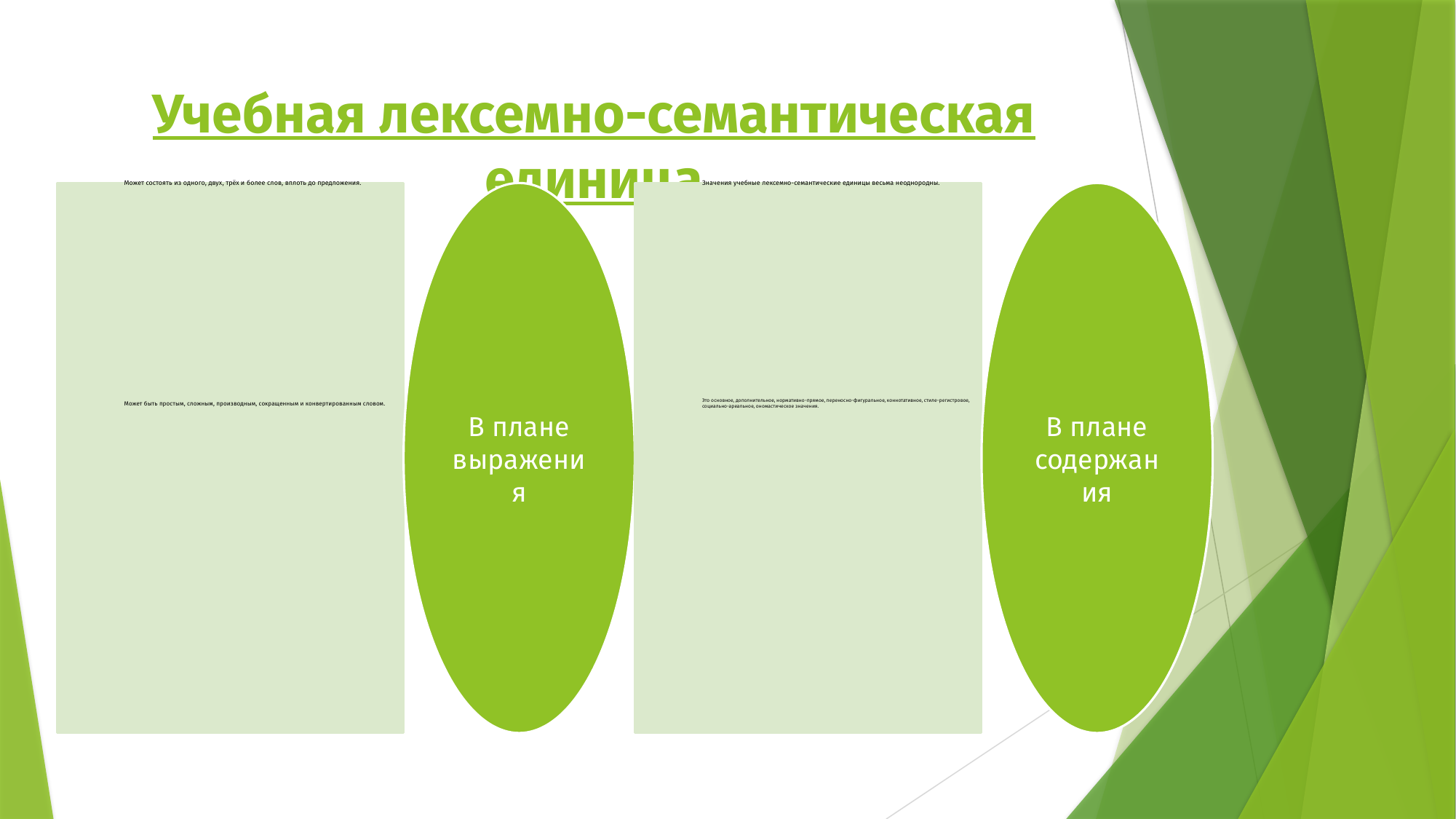

# Учебная лексемно-семантическая единица
В плане выражения
Может состоять из одного, двух, трёх и более слов, вплоть до предложения.
Может быть простым, сложным, производным, сокращенным и конвертированным словом.
В плане содержания
Значения учебные лексемно-семантические единицы весьма неоднородны.
Это основное, дополнительное, нормативно-прямое, переносно-фигуральное, коннотативное, стиле-регистровое, социально-ареальное, ономастическое значения.